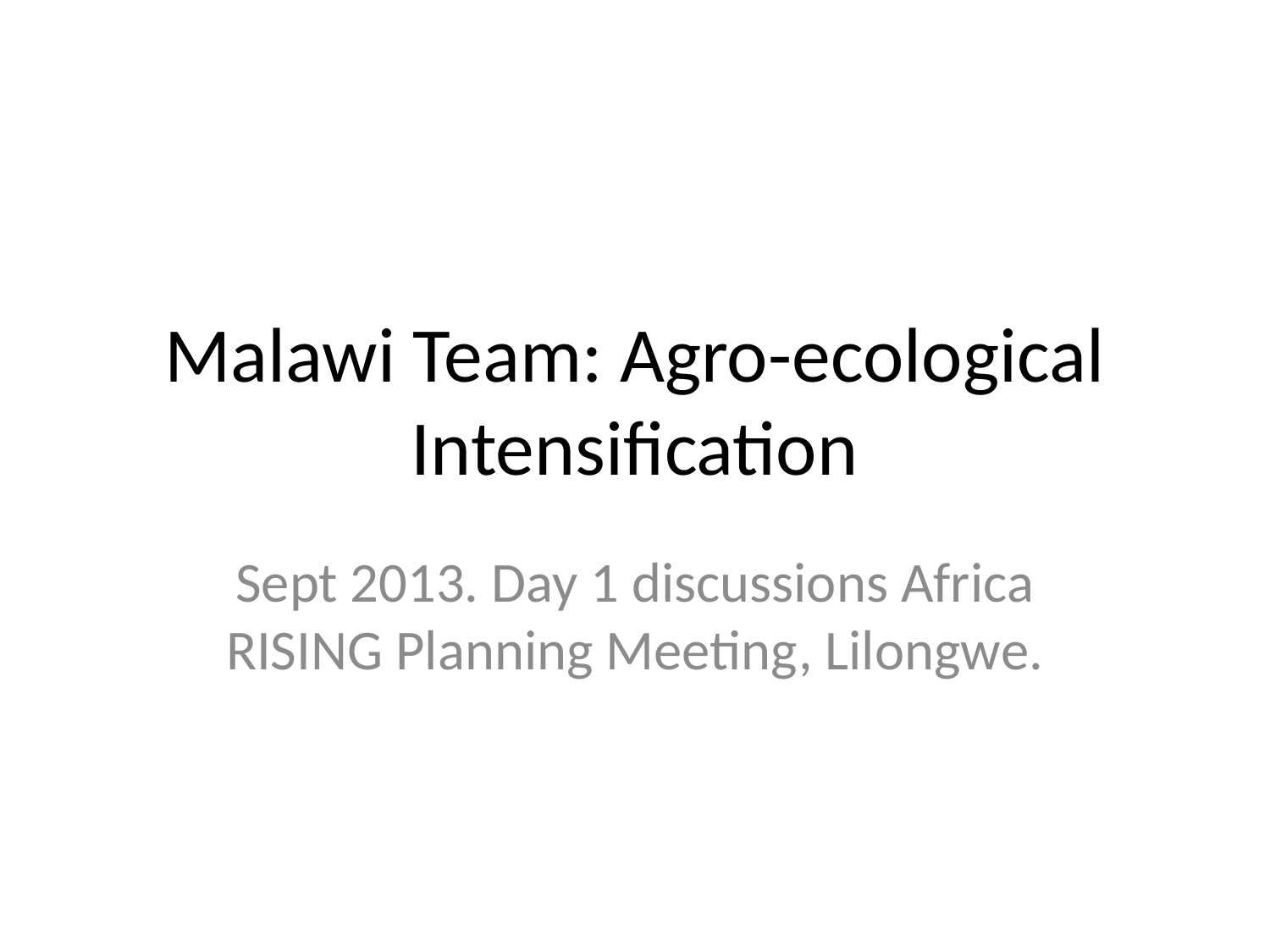

# Malawi Team: Agro-ecological Intensification
Sept 2013. Day 1 discussions Africa RISING Planning Meeting, Lilongwe.